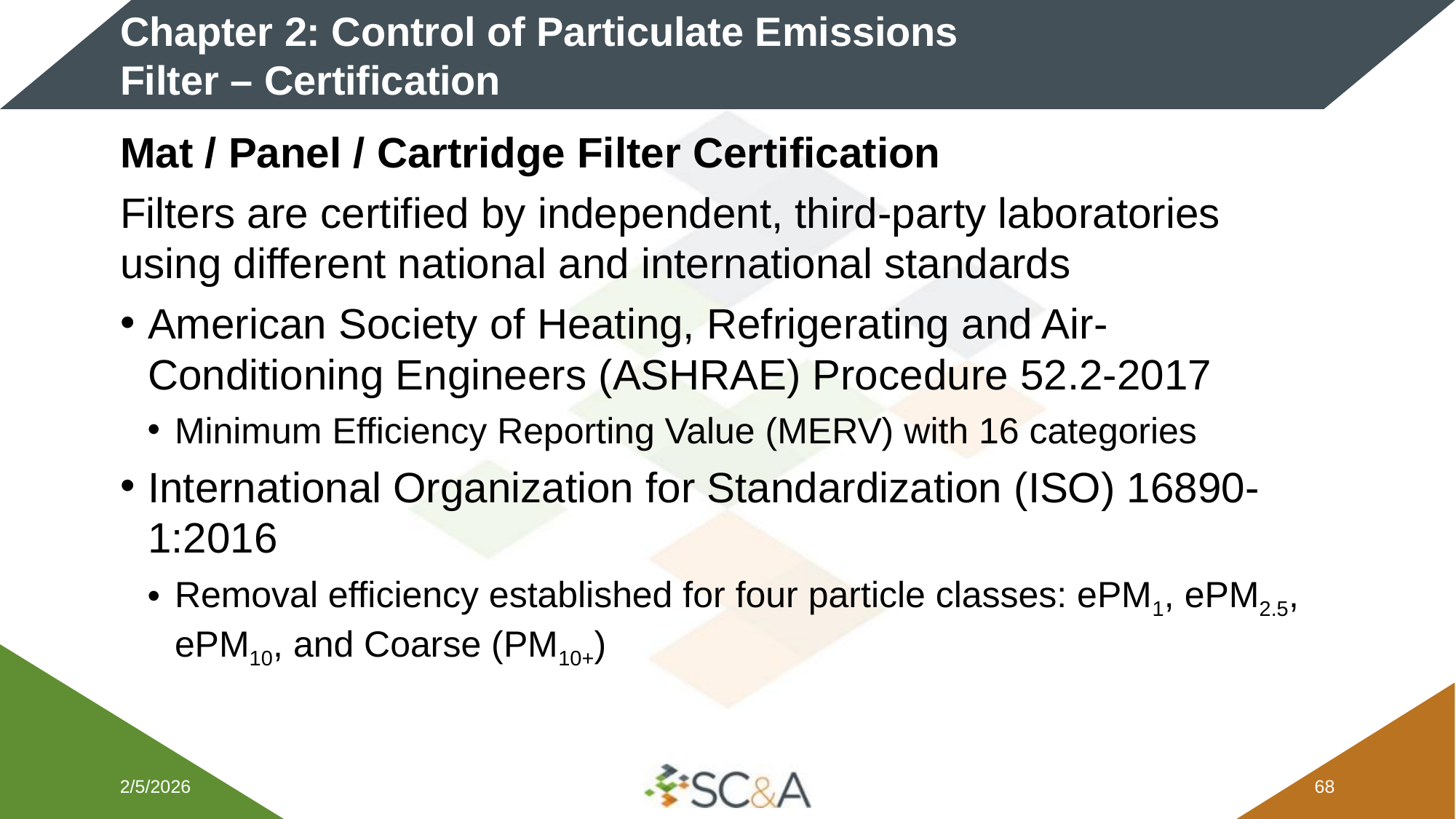

# Chapter 2: Control of Particulate Emissions Filter – Certification
Mat / Panel / Cartridge Filter Certification
Filters are certified by independent, third-party laboratories using different national and international standards
American Society of Heating, Refrigerating and Air-Conditioning Engineers (ASHRAE) Procedure 52.2-2017
Minimum Efficiency Reporting Value (MERV) with 16 categories
International Organization for Standardization (ISO) 16890-1:2016
Removal efficiency established for four particle classes: ePM1, ePM2.5, ePM10, and Coarse (PM10+)
2/5/2026
68